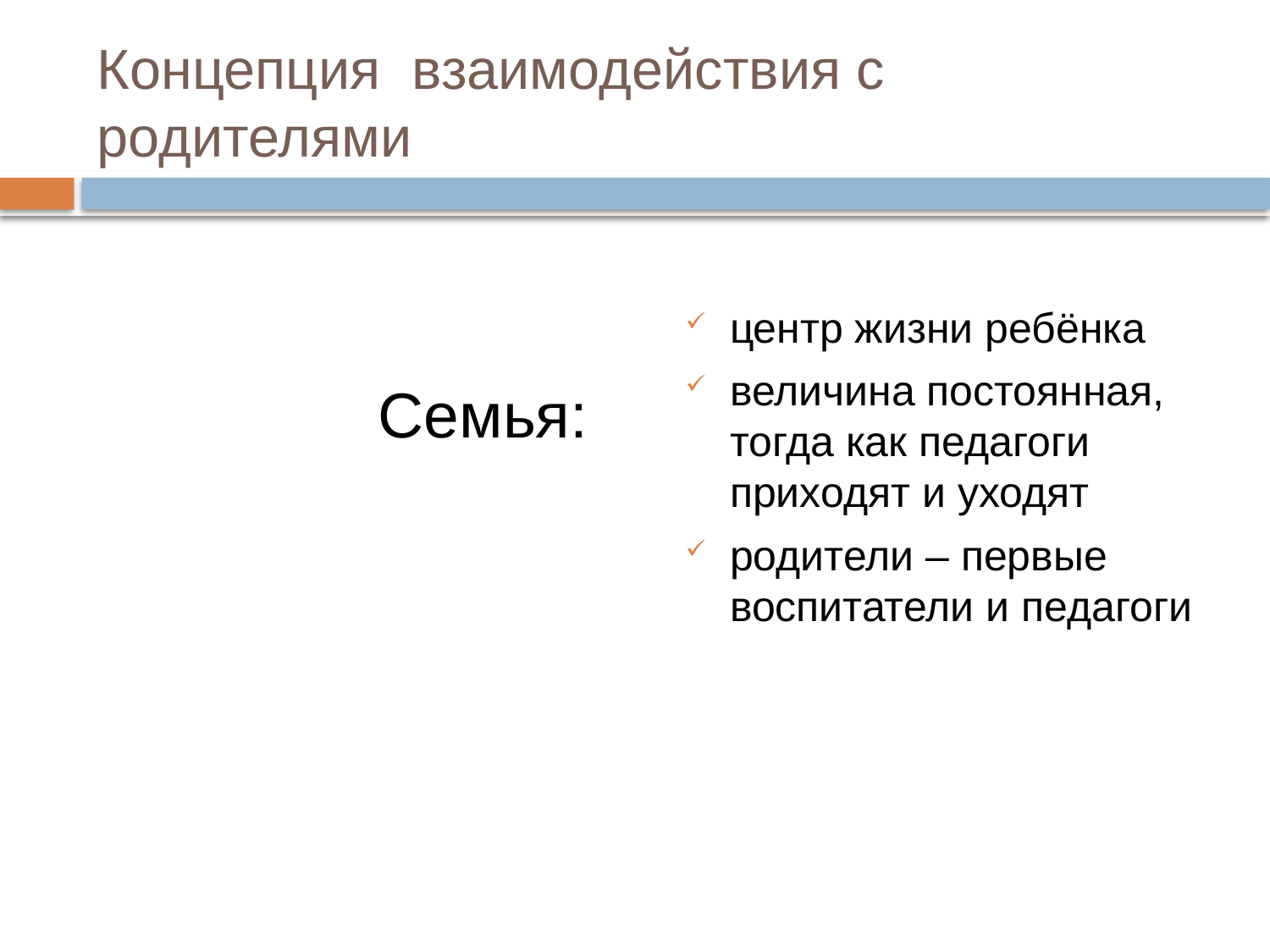

# Концепция  взаимодействия с родителями

                Семья:

центр жизни ребёнка
величина постоянная,  тогда как педагоги приходят и уходят
родители – первые   воспитатели и педагоги